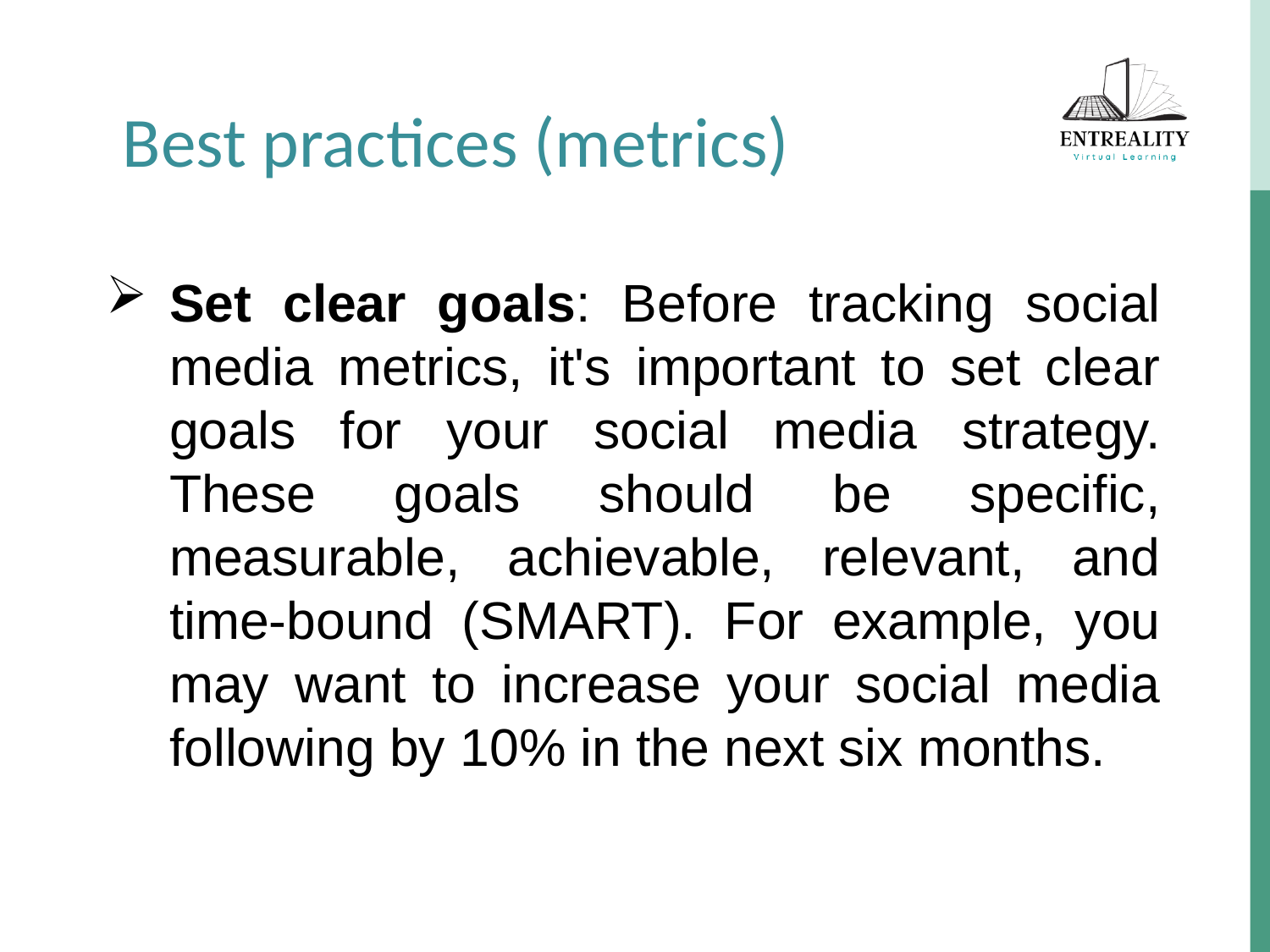

Best practices (metrics)
Set clear goals: Before tracking social media metrics, it's important to set clear goals for your social media strategy. These goals should be specific, measurable, achievable, relevant, and time-bound (SMART). For example, you may want to increase your social media following by 10% in the next six months.